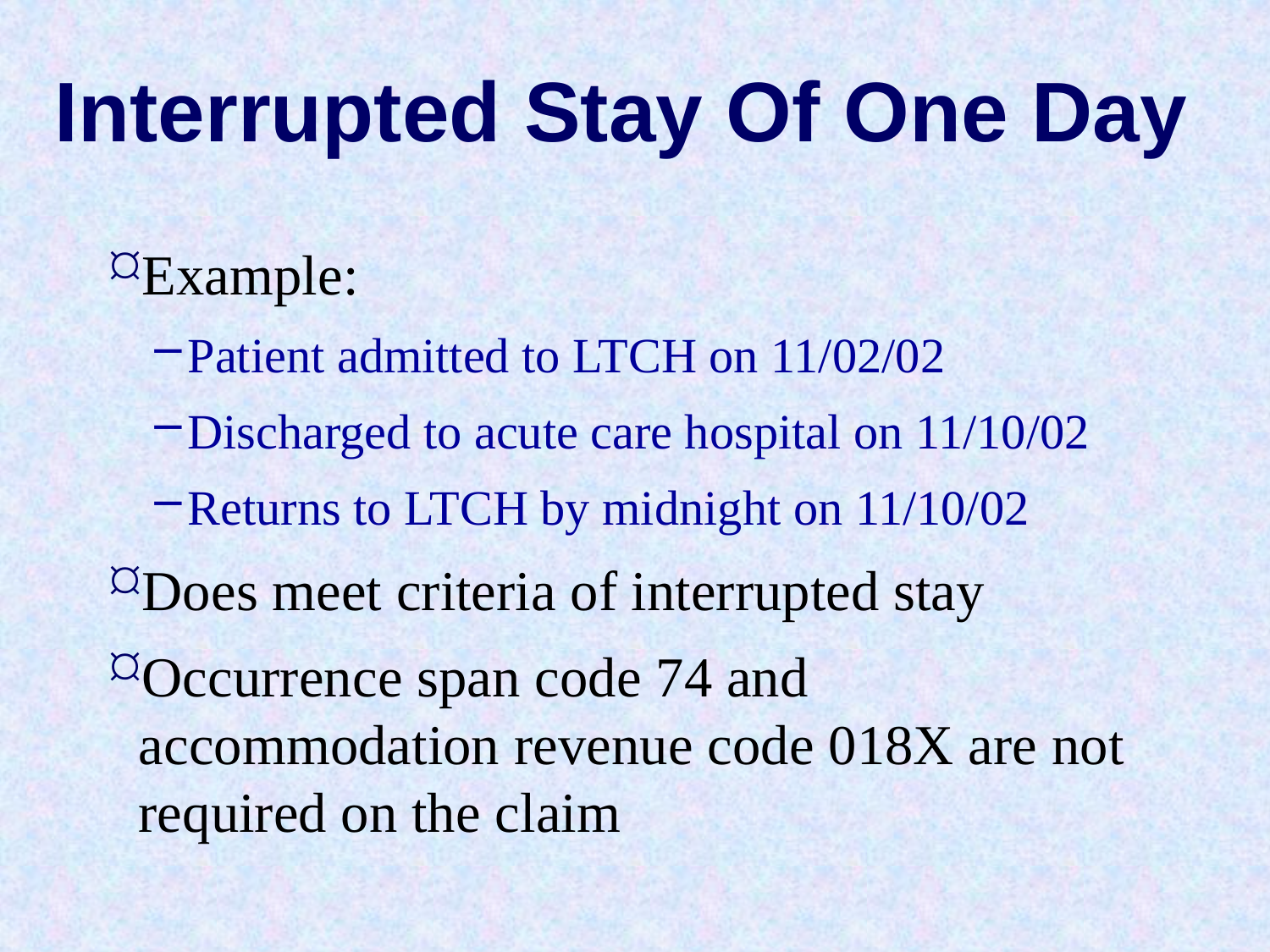

# Interrupted Stay Of One Day
Example:
Patient admitted to LTCH on 11/02/02
Discharged to acute care hospital on 11/10/02
Returns to LTCH by midnight on 11/10/02
Does meet criteria of interrupted stay
Occurrence span code 74 and accommodation revenue code 018X are not required on the claim